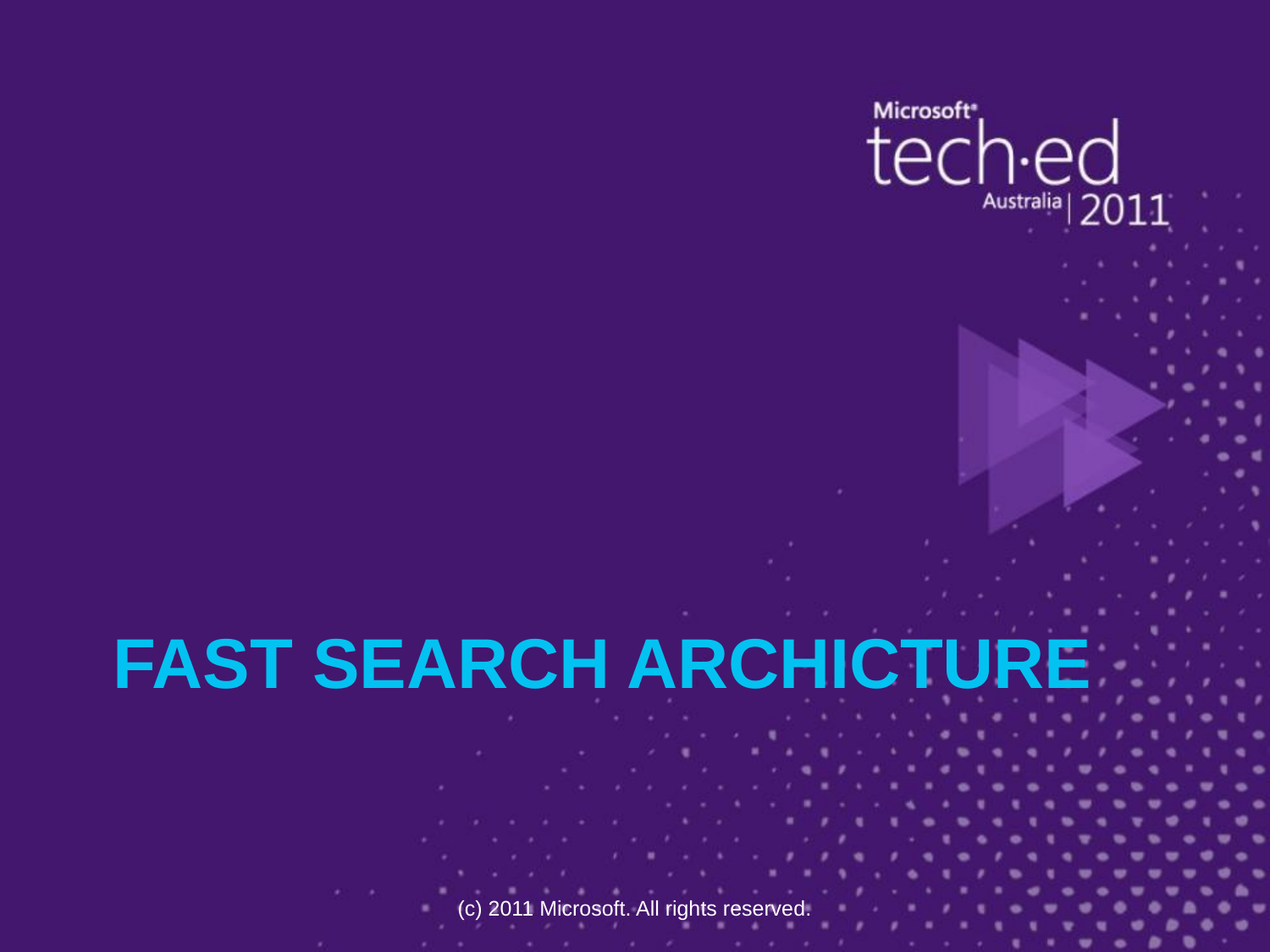

# FAST Search Archicture
(c) 2011 Microsoft. All rights reserved.